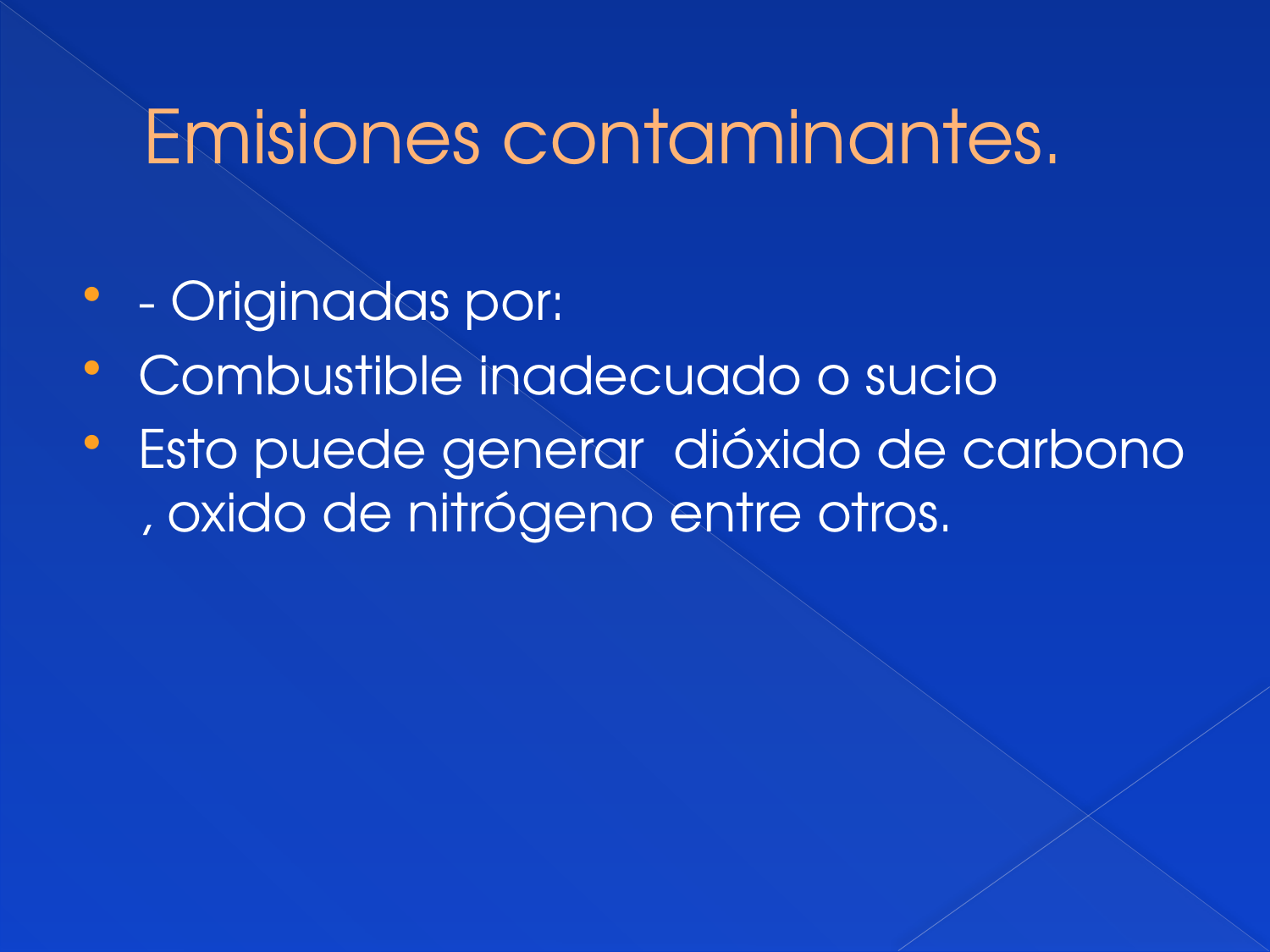

# Emisiones contaminantes.
- Originadas por:
Combustible inadecuado o sucio
Esto puede generar  dióxido de carbono , oxido de nitrógeno entre otros.